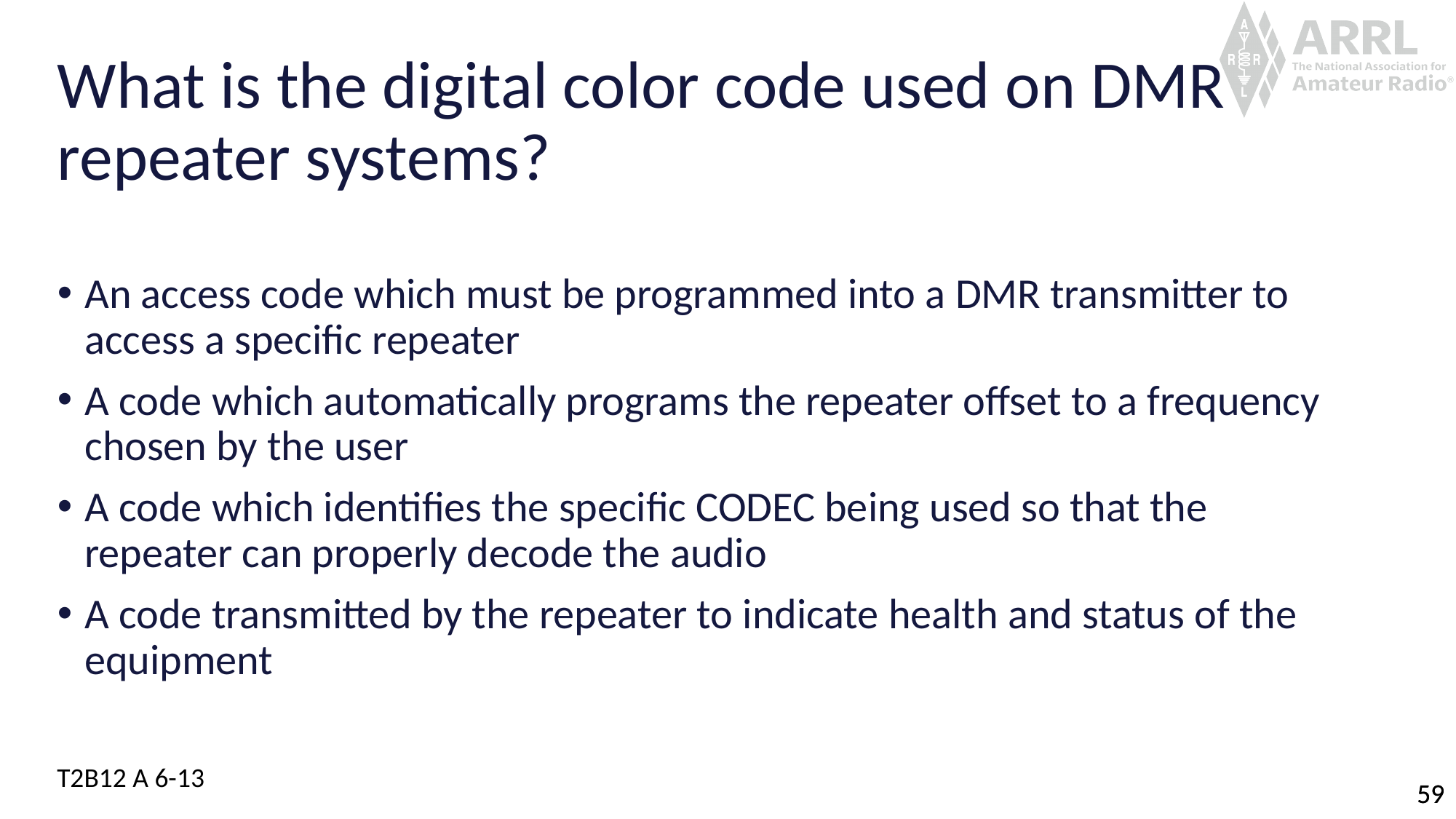

# What is the digital color code used on DMR repeater systems?
An access code which must be programmed into a DMR transmitter to access a specific repeater
A code which automatically programs the repeater offset to a frequency chosen by the user
A code which identifies the specific CODEC being used so that the repeater can properly decode the audio
A code transmitted by the repeater to indicate health and status of the equipment
T2B12 A 6-13